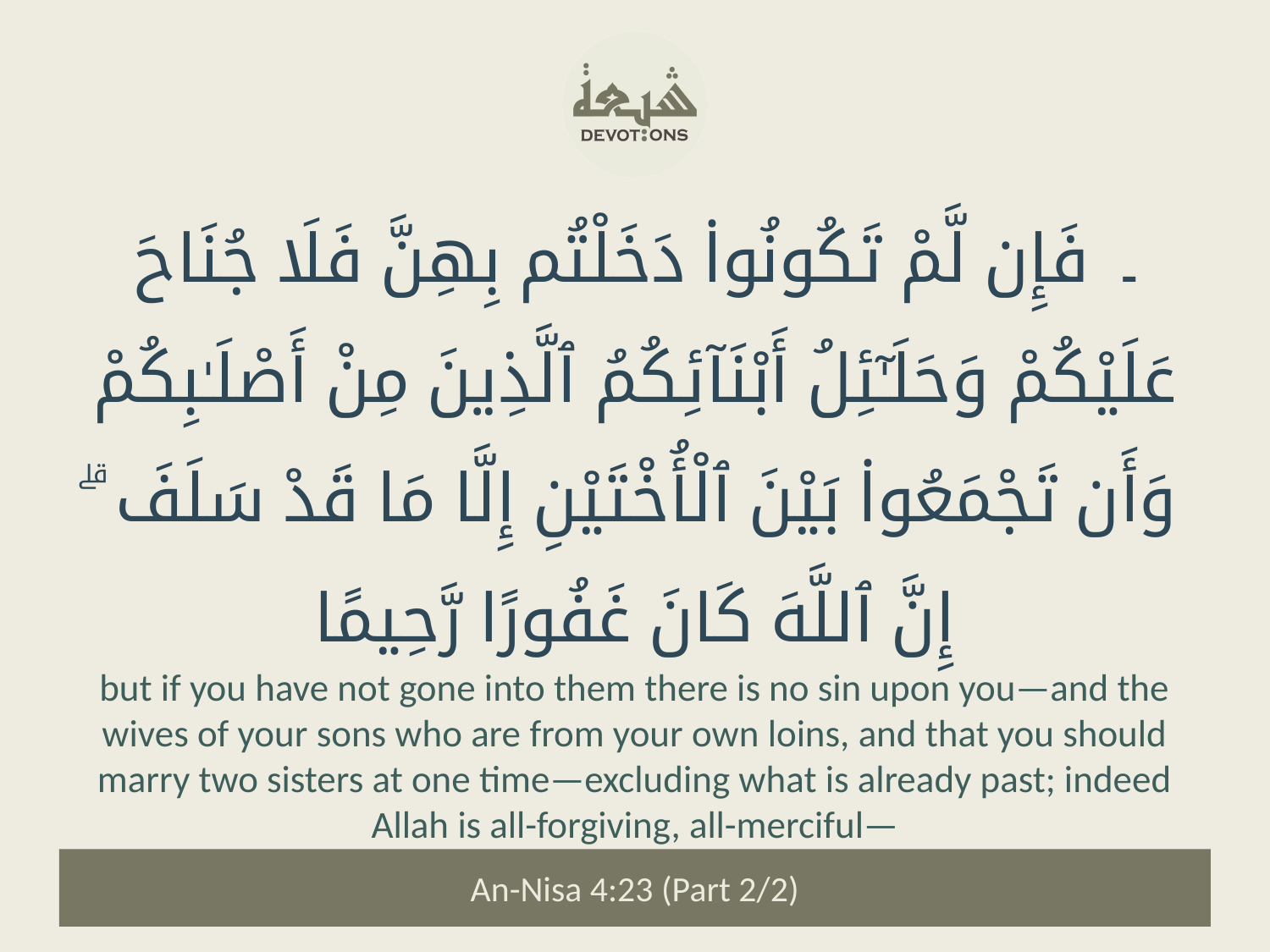

۔  فَإِن لَّمْ تَكُونُوا۟ دَخَلْتُم بِهِنَّ فَلَا جُنَاحَ عَلَيْكُمْ وَحَلَـٰٓئِلُ أَبْنَآئِكُمُ ٱلَّذِينَ مِنْ أَصْلَـٰبِكُمْ وَأَن تَجْمَعُوا۟ بَيْنَ ٱلْأُخْتَيْنِ إِلَّا مَا قَدْ سَلَفَ ۗ إِنَّ ٱللَّهَ كَانَ غَفُورًا رَّحِيمًا
but if you have not gone into them there is no sin upon you—and the wives of your sons who are from your own loins, and that you should marry two sisters at one time—excluding what is already past; indeed Allah is all-forgiving, all-merciful—
An-Nisa 4:23 (Part 2/2)